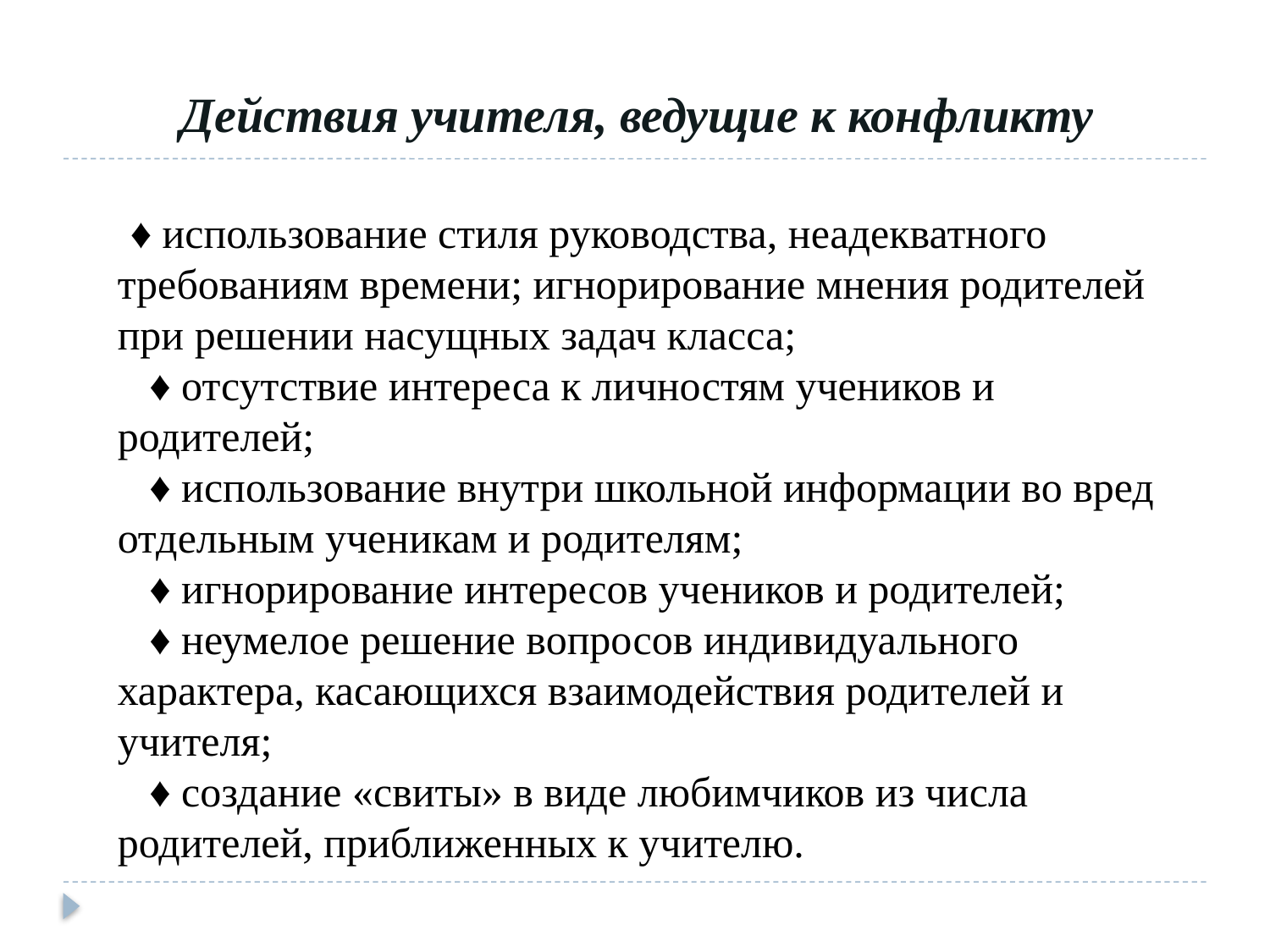

Действия учителя, ведущие к конфликту

 ♦ использование стиля руководства, неадекватного требованиям времени; игнорирование мнения родителей при решении насущных задач класса;
   ♦ отсутствие интереса к личностям учеников и родителей;
   ♦ использование внутри школьной информации во вред отдельным ученикам и родителям;
   ♦ игнорирование интересов учеников и родителей;
   ♦ неумелое решение вопросов индивидуального характера, касающихся взаимодействия родителей и учителя;
   ♦ создание «свиты» в виде любимчиков из числа родителей, приближенных к учителю.